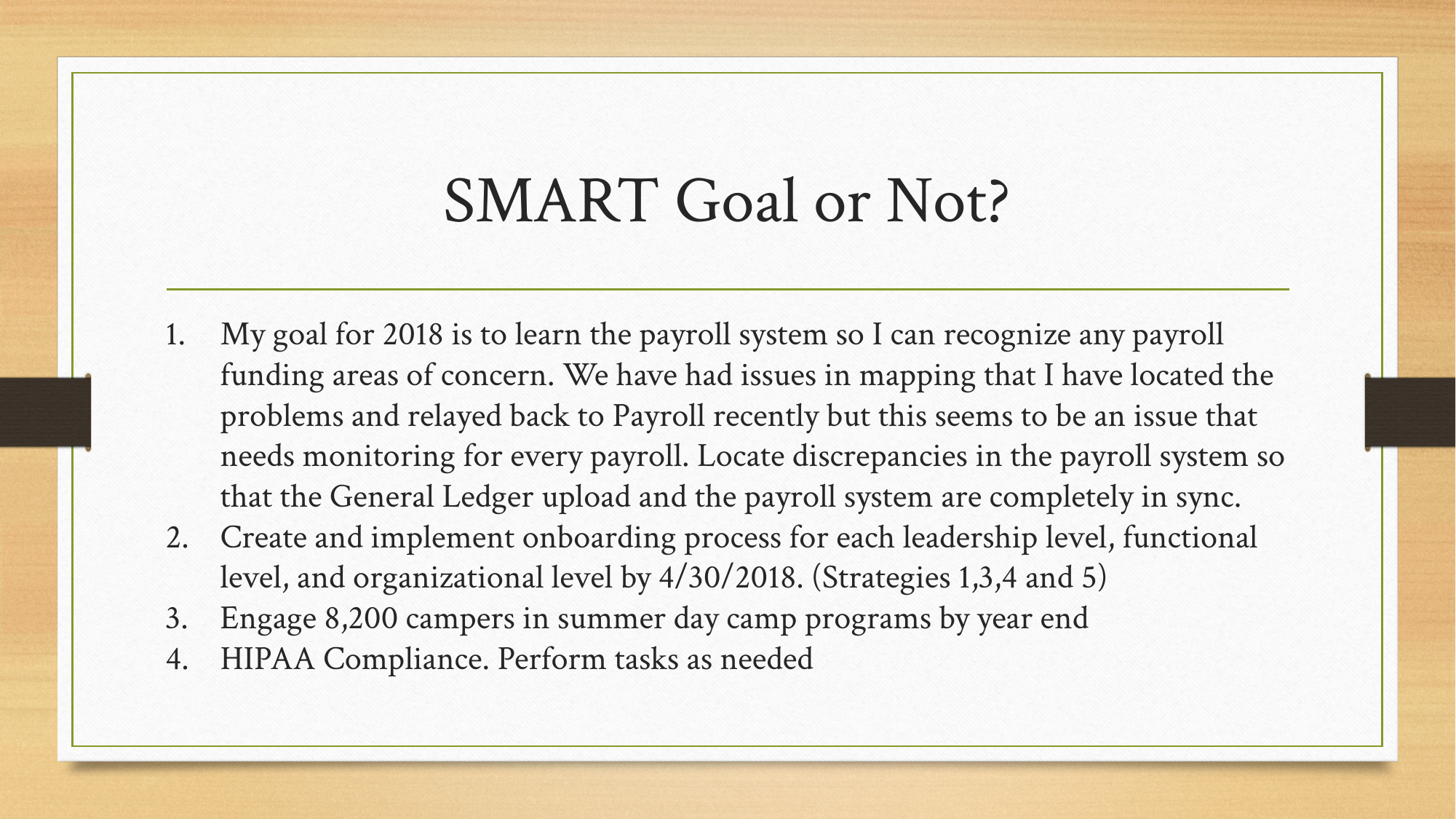

# SMART Goal or Not?
My goal for 2018 is to learn the payroll system so I can recognize any payroll funding areas of concern. We have had issues in mapping that I have located the problems and relayed back to Payroll recently but this seems to be an issue that needs monitoring for every payroll. Locate discrepancies in the payroll system so that the General Ledger upload and the payroll system are completely in sync.
Create and implement onboarding process for each leadership level, functional level, and organizational level by 4/30/2018. (Strategies 1,3,4 and 5)
Engage 8,200 campers in summer day camp programs by year end
HIPAA Compliance. Perform tasks as needed